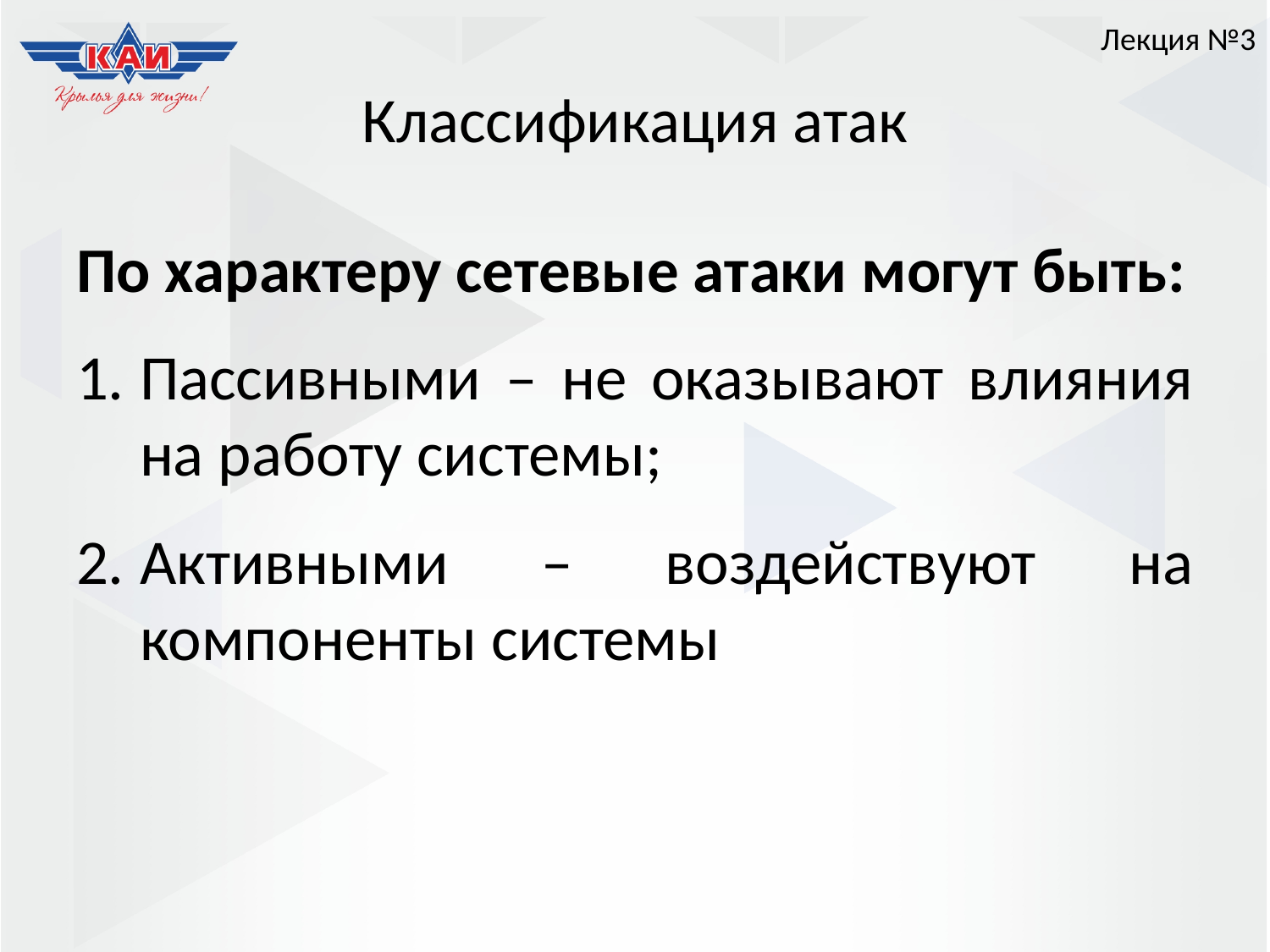

Лекция №3
# Классификация атак
По характеру сетевые атаки могут быть:
Пассивными – не оказывают влияния на работу системы;
Активными – воздействуют на компоненты системы